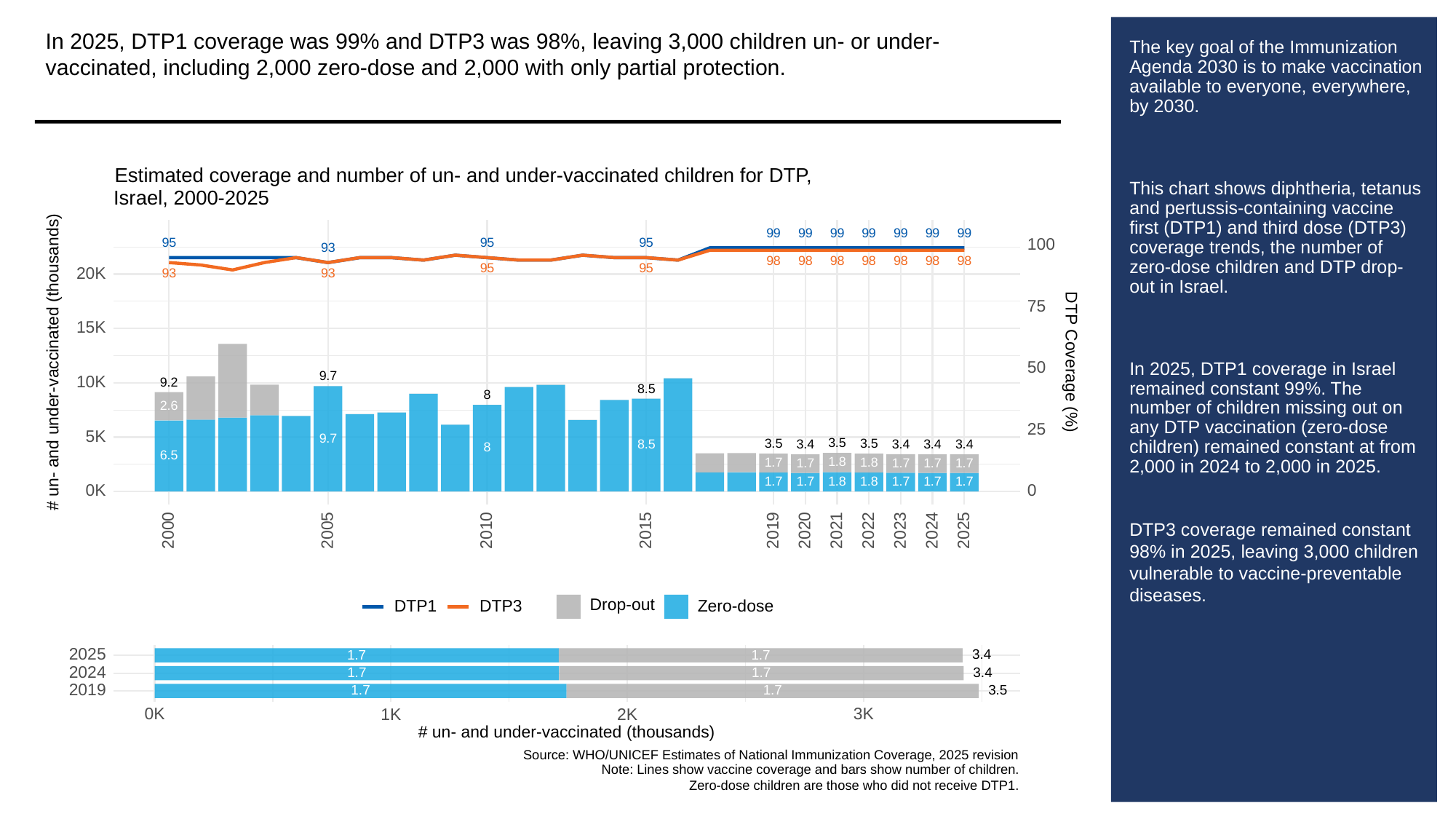

In 2025, DTP1 coverage was 99% and DTP3 was 98%, leaving 3,000 children un- or under-vaccinated, including 2,000 zero-dose and 2,000 with only partial protection.
# The key goal of the Immunization Agenda 2030 is to make vaccination available to everyone, everywhere, by 2030.

This chart shows diphtheria, tetanus and pertussis-containing vaccine first (DTP1) and third dose (DTP3) coverage trends, the number of zero-dose children and DTP drop-out in Israel.

In 2025, DTP1 coverage in Israel remained constant 99%. The number of children missing out on any DTP vaccination (zero-dose children) remained constant at from 2,000 in 2024 to 2,000 in 2025.

DTP3 coverage remained constant 98% in 2025, leaving 3,000 children vulnerable to vaccine-preventable diseases.

Estimated coverage and number of un- and under-vaccinated children for DTP,
Israel, 2000-2025

99
99
99
99
99
99
99
95
95
95
100
93

98
98
98
98
98
98
98
95
95
20K
93
93

75

15K

# un- and under-vaccinated (thousands)
DTP Coverage (%)

50
9.7

10K
9.2

8.5

8

2.6

25

5K
9.7

3.5
3.5
3.5
3.4
3.4
3.4
8.5
3.4
8
6.5

1.8
1.8
1.7
1.7
1.7
1.7
1.7

1.8
1.8
1.7
1.7
1.7
1.7
1.7
0K
0

2023
2000
2005
2010
2015
2019
2020
2021
2022
2024
2025

Drop-out
DTP3
Zero-dose
DTP1

2025
3.4
1.7
1.7

2024
3.4
1.7
1.7

2019
3.5
1.7
1.7

3K
0K
1K
2K
# un- and under-vaccinated (thousands)
Source: WHO/UNICEF Estimates of National Immunization Coverage, 2025 revision
Note: Lines show vaccine coverage and bars show number of children.
Zero-dose children are those who did not receive DTP1.